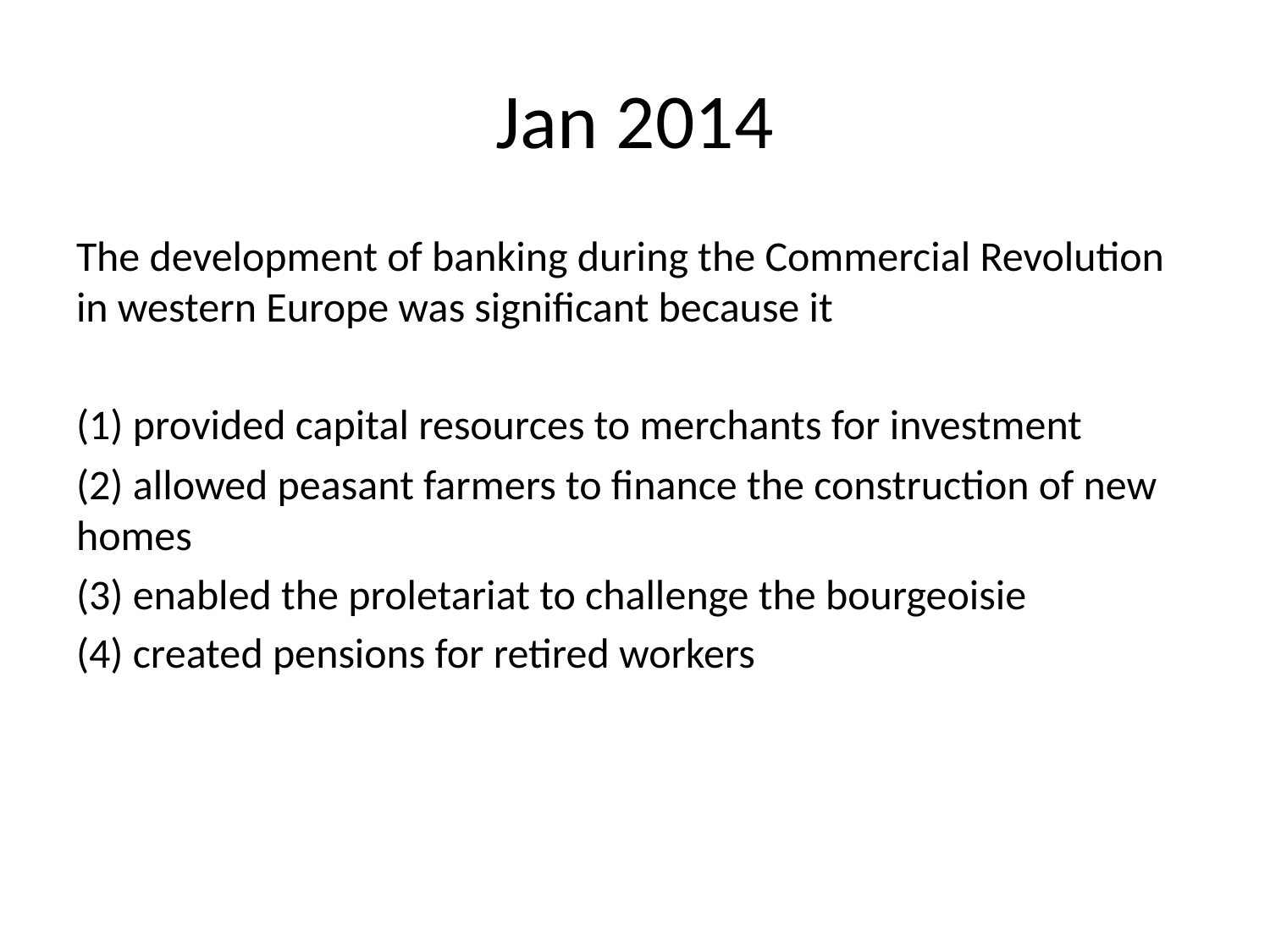

# Jan 2014
The development of banking during the Commercial Revolution in western Europe was significant because it

(1) provided capital resources to merchants for investment
(2) allowed peasant farmers to finance the construction of new homes
(3) enabled the proletariat to challenge the bourgeoisie
(4) created pensions for retired workers